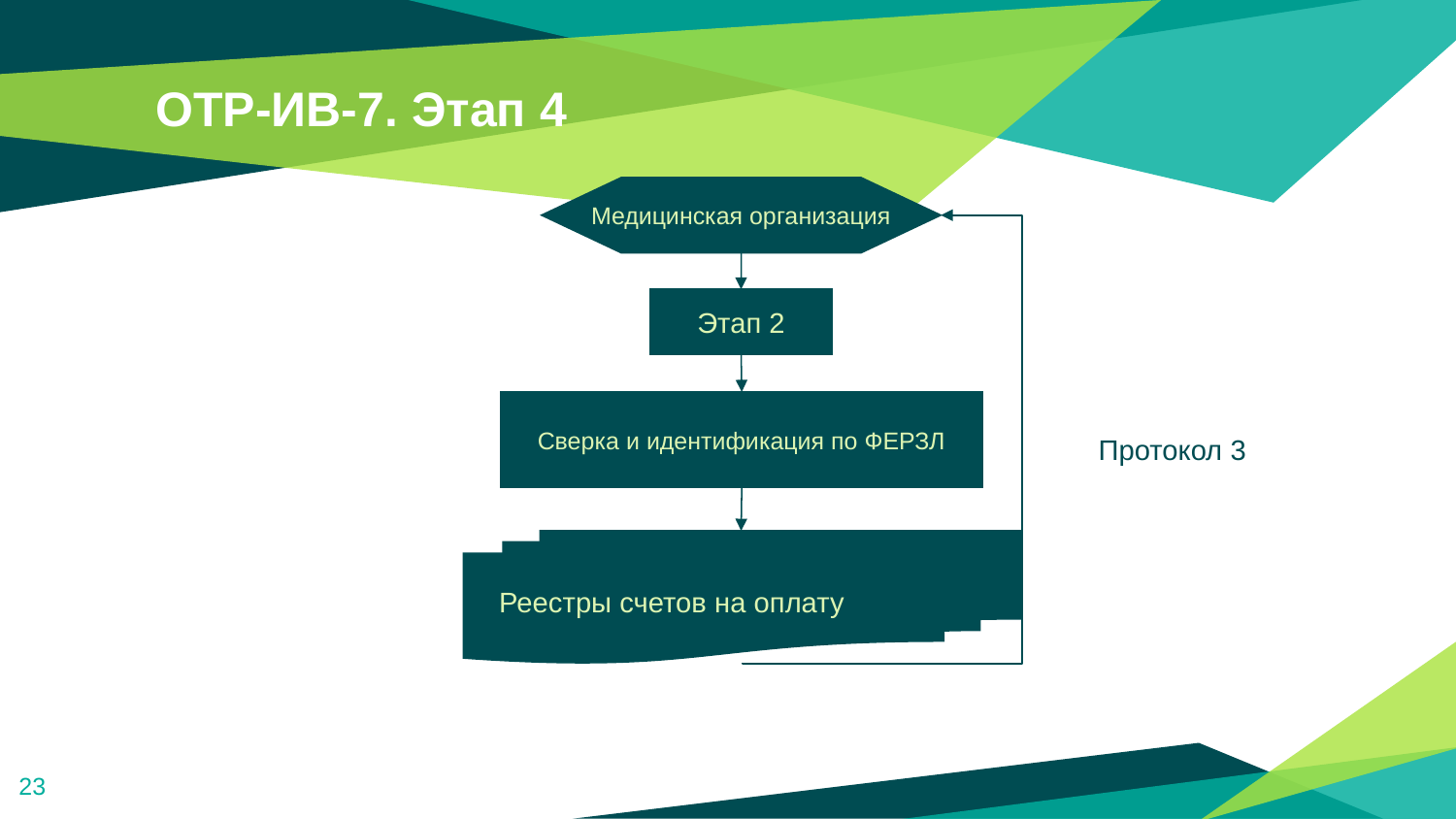

# ОТР-ИВ-7. Этап 4
Медицинская организация
Этап 2
Сверка и идентификация по ФЕРЗЛ
Протокол 3

Реестры счетов на оплату
23